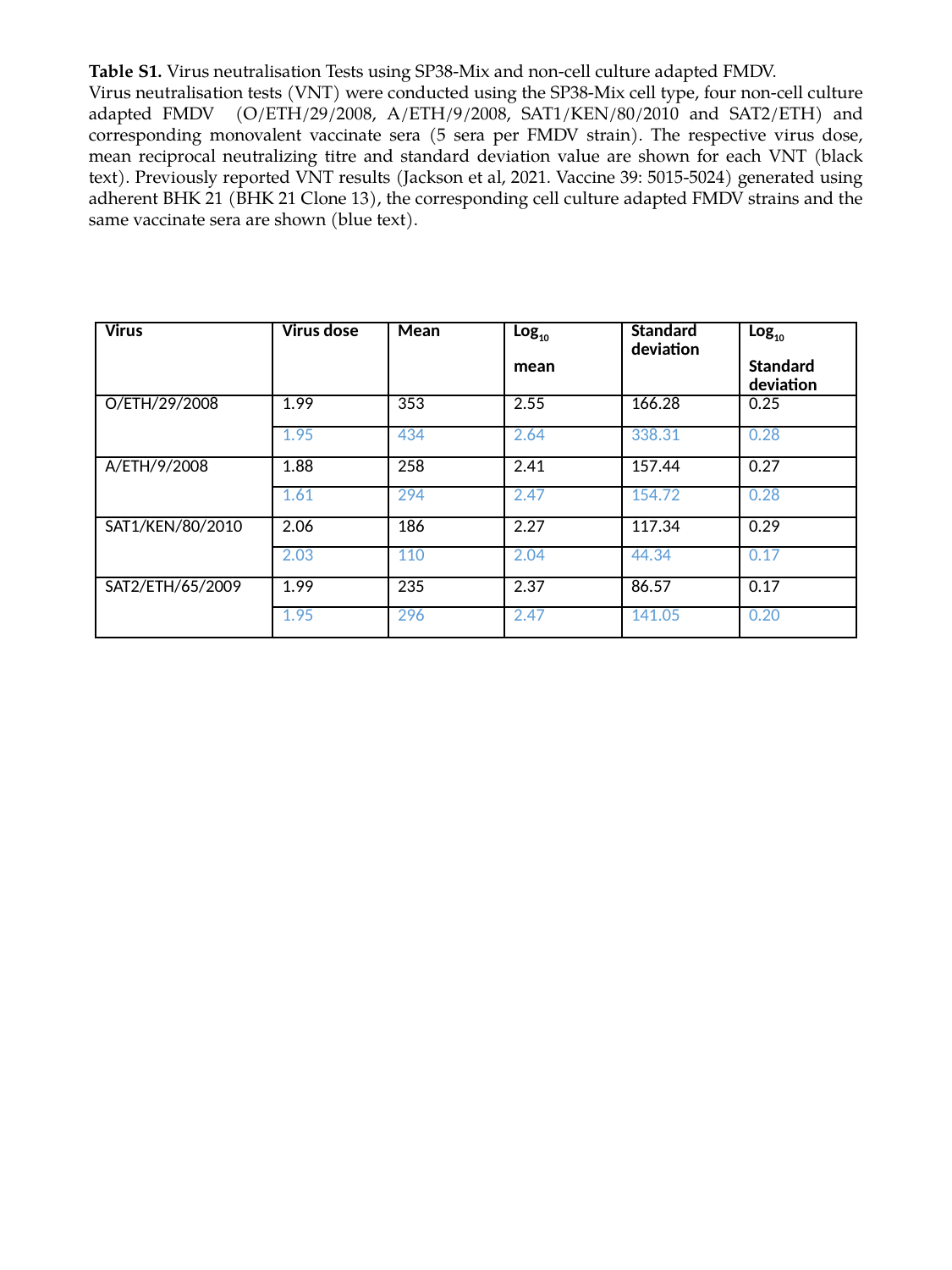

Table S1. Virus neutralisation Tests using SP38-Mix and non-cell culture adapted FMDV.
Virus neutralisation tests (VNT) were conducted using the SP38-Mix cell type, four non-cell culture adapted FMDV  (O/ETH/29/2008, A/ETH/9/2008, SAT1/KEN/80/2010 and SAT2/ETH) and corresponding monovalent vaccinate sera (5 sera per FMDV strain). The respective virus dose, mean reciprocal neutralizing titre and standard deviation value are shown for each VNT (black text). Previously reported VNT results (Jackson et al, 2021. Vaccine 39: 5015-5024) generated using adherent BHK 21 (BHK 21 Clone 13), the corresponding cell culture adapted FMDV strains and the same vaccinate sera are shown (blue text).
| Virus | Virus dose | Mean | Log10 mean | Standard deviation | Log10 Standard deviation |
| --- | --- | --- | --- | --- | --- |
| O/ETH/29/2008 | 1.99 | 353 | 2.55 | 166.28 | 0.25 |
|  | 1.95 | 434 | 2.64 | 338.31 | 0.28 |
| A/ETH/9/2008 | 1.88 | 258 | 2.41 | 157.44 | 0.27 |
|  | 1.61 | 294 | 2.47 | 154.72 | 0.28 |
| SAT1/KEN/80/2010 | 2.06 | 186 | 2.27 | 117.34 | 0.29 |
|  | 2.03 | 110 | 2.04 | 44.34 | 0.17 |
| SAT2/ETH/65/2009 | 1.99 | 235 | 2.37 | 86.57 | 0.17 |
|  | 1.95 | 296 | 2.47 | 141.05 | 0.20 |